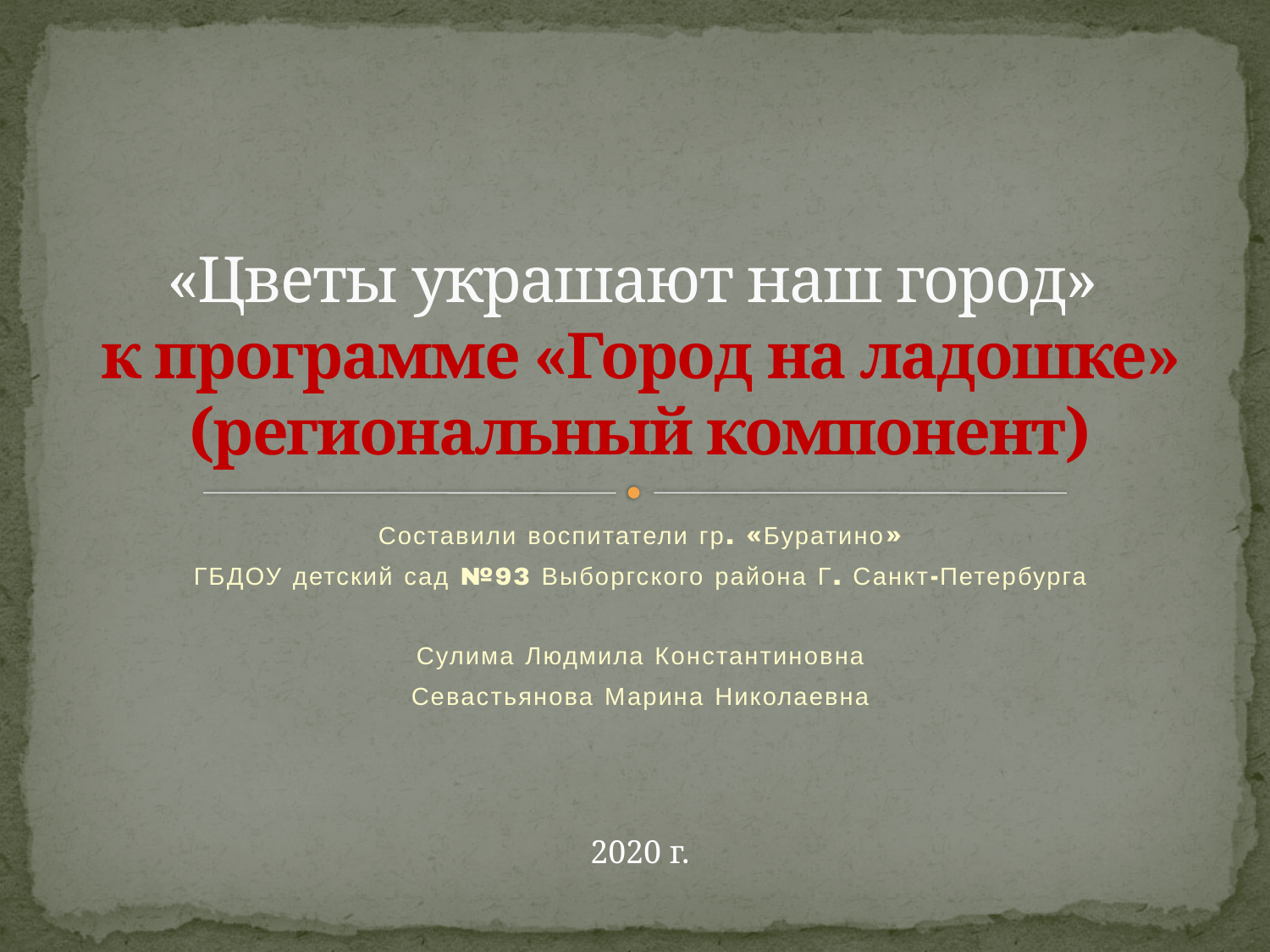

# «Цветы украшают наш город» к программе «Город на ладошке» (региональный компонент)
Составили воспитатели гр. «Буратино»
ГБДОУ детский сад №93 Выборгского района Г. Санкт-Петербурга

Сулима Людмила Константиновна
Севастьянова Марина Николаевна

2020 г.